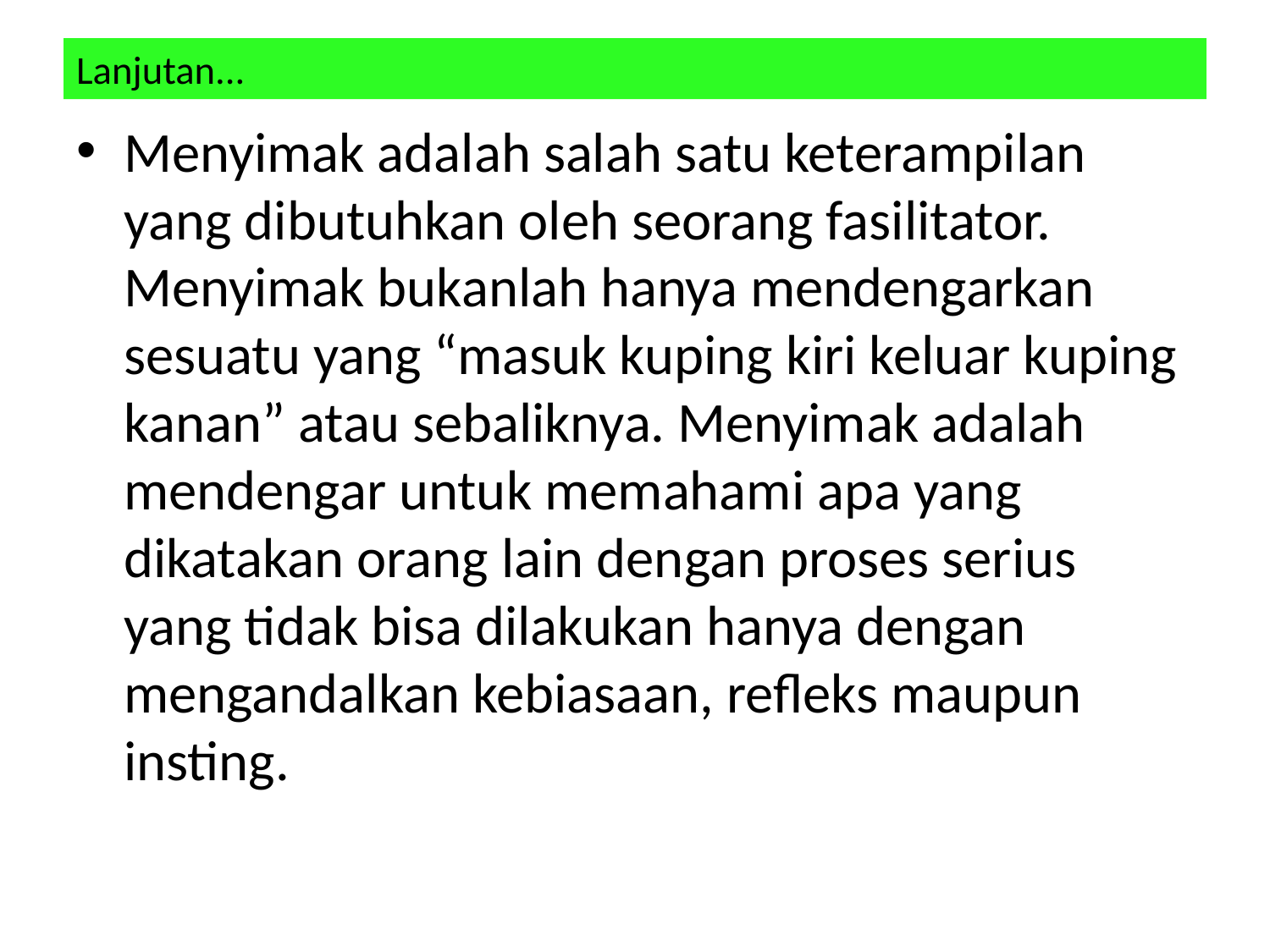

# Lanjutan...
Menyimak adalah salah satu keterampilan yang dibutuhkan oleh seorang fasilitator. Menyimak bukanlah hanya mendengarkan sesuatu yang “masuk kuping kiri keluar kuping kanan” atau sebaliknya. Menyimak adalah mendengar untuk memahami apa yang dikatakan orang lain dengan proses serius yang tidak bisa dilakukan hanya dengan mengandalkan kebiasaan, refleks maupun insting.